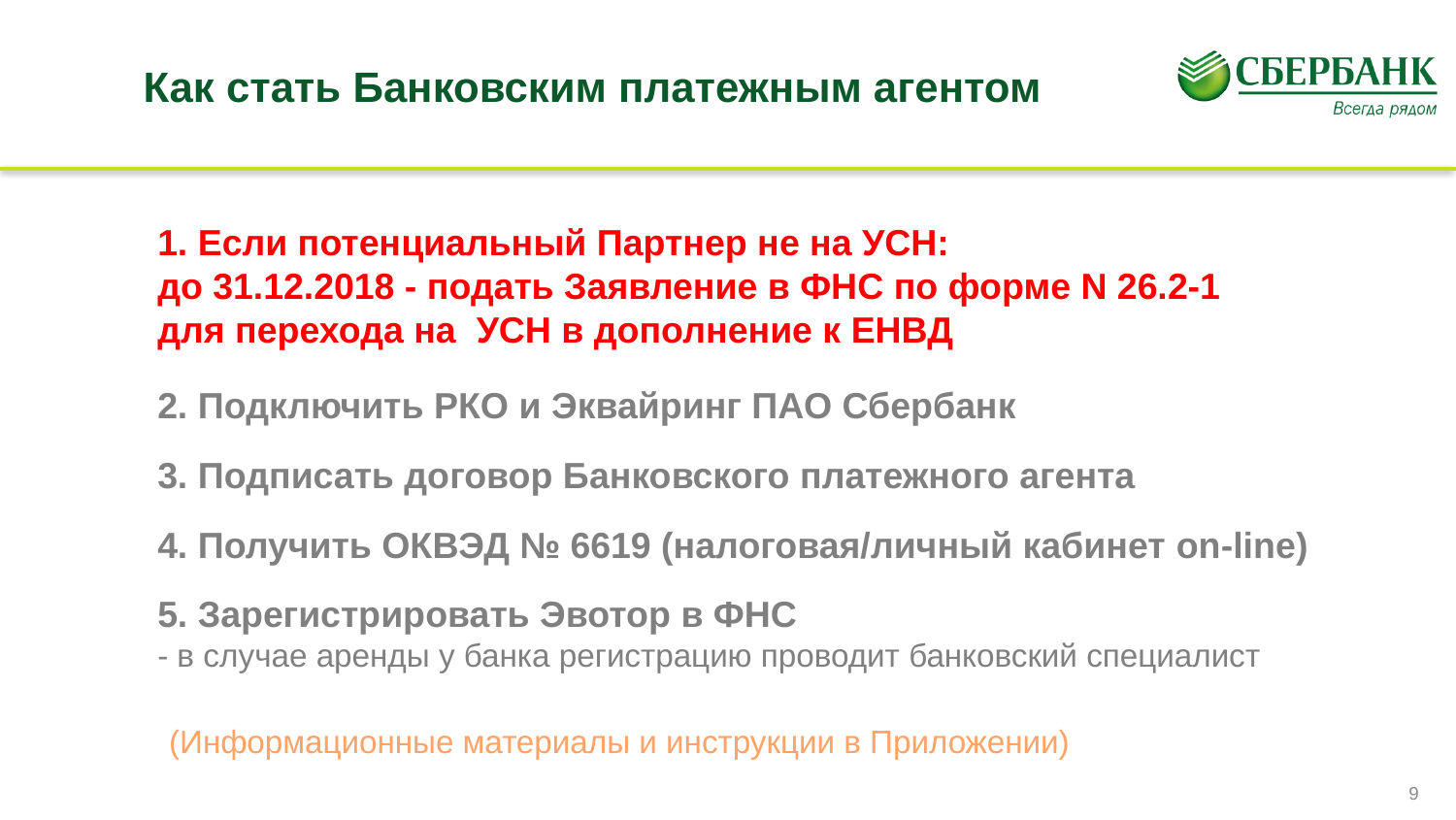

# Как стать Банковским платежным агентом
1. Если потенциальный Партнер не на УСН:
до 31.12.2018 - подать Заявление в ФНС по форме N 26.2-1
для перехода на  УСН в дополнение к ЕНВД
2. Подключить РКО и Эквайринг ПАО Сбербанк

3. Подписать договор Банковского платежного агента

4. Получить ОКВЭД № 6619 (налоговая/личный кабинет on-line)

5. Зарегистрировать Эвотор в ФНС
- в случае аренды у банка регистрацию проводит банковский специалист
(Информационные материалы и инструкции в Приложении)
9